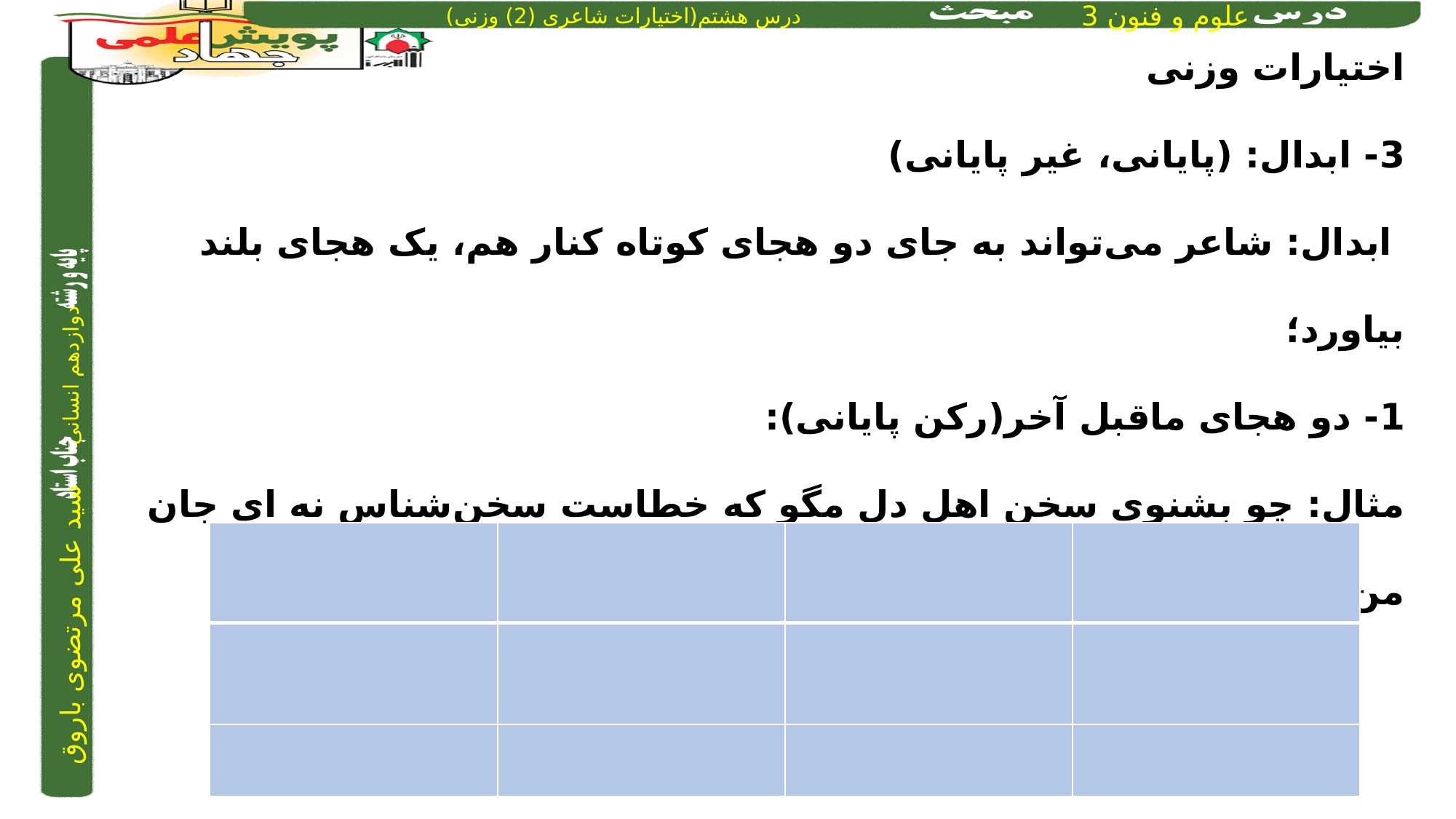

اختیارات وزنی
3- ابدال: (پایانی، غیر پایانی)
 ابدال: شاعر می‌تواند به جای دو هجای کوتاه کنار هم، یک هجای بلند بیاورد؛
1- دو هجای ماقبل آخر(رکن پایانی):
مثال: چو بشنوی سخن اهل دل مگو که خطاست	 سخن‌شناس نه ای جان من خطا این‌جاست
|  |  |  |  |
| --- | --- | --- | --- |
|  |  |  |  |
|  |  |  |  |